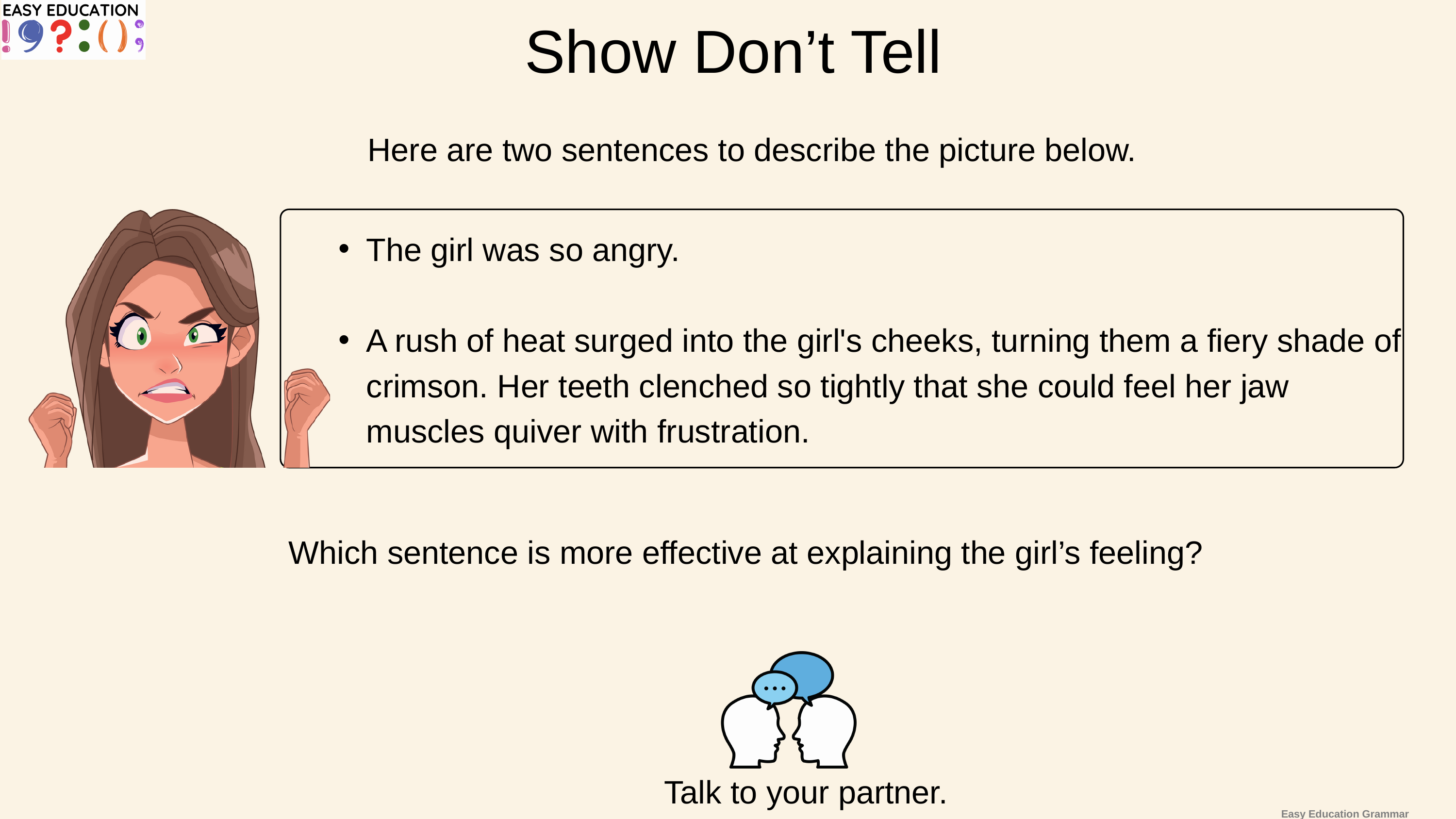

Show Don’t Tell
Here are two sentences to describe the picture below.

The girl was so angry.
A rush of heat surged into the girl's cheeks, turning them a fiery shade of crimson. Her teeth clenched so tightly that she could feel her jaw muscles quiver with frustration.
Which sentence is more effective at explaining the girl’s feeling?

Talk to your partner.